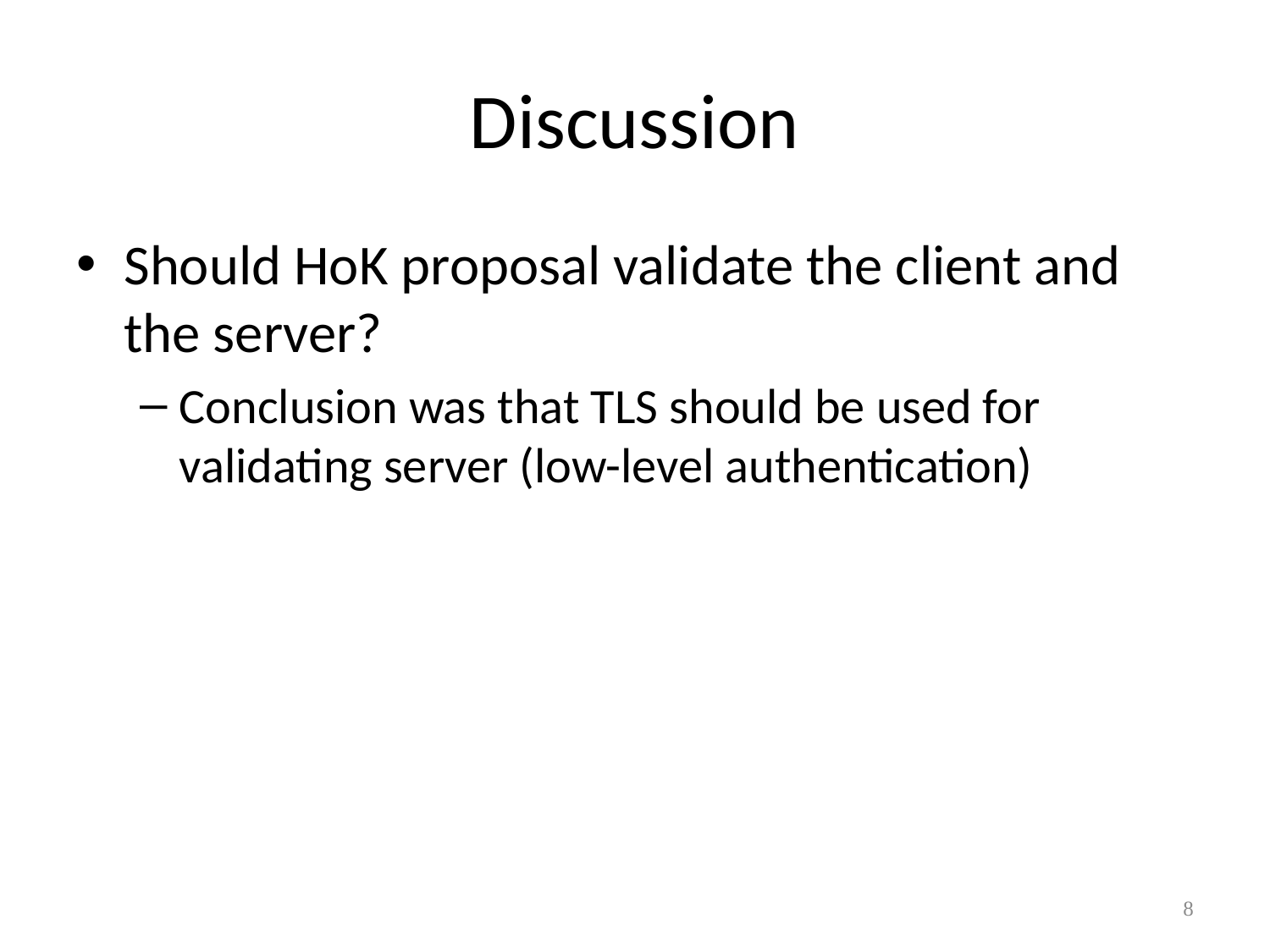

# Discussion
Should HoK proposal validate the client and the server?
Conclusion was that TLS should be used for validating server (low-level authentication)

12-07-03
CONFIDENTIAL
8